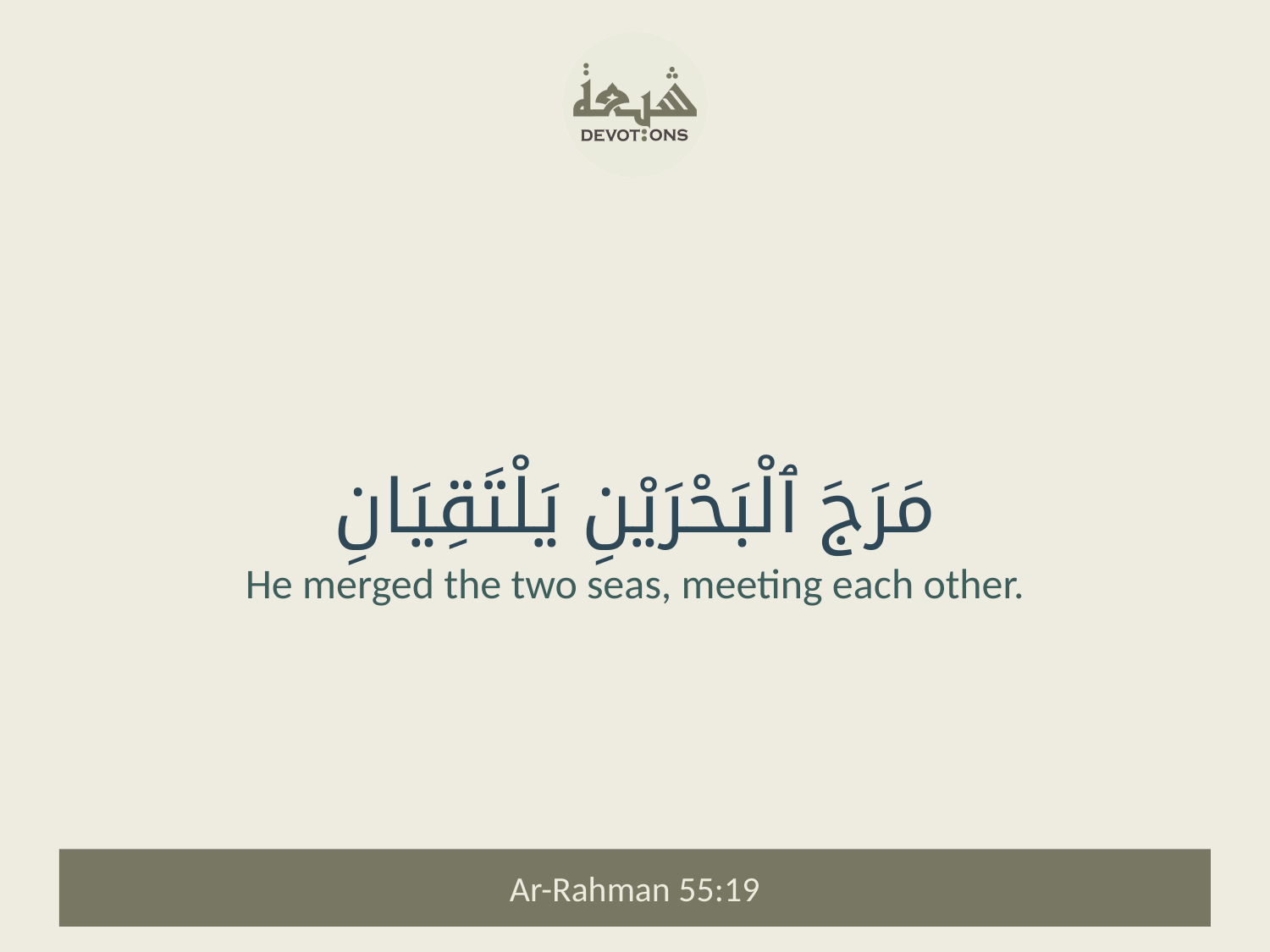

مَرَجَ ٱلْبَحْرَيْنِ يَلْتَقِيَانِ
He merged the two seas, meeting each other.
Ar-Rahman 55:19